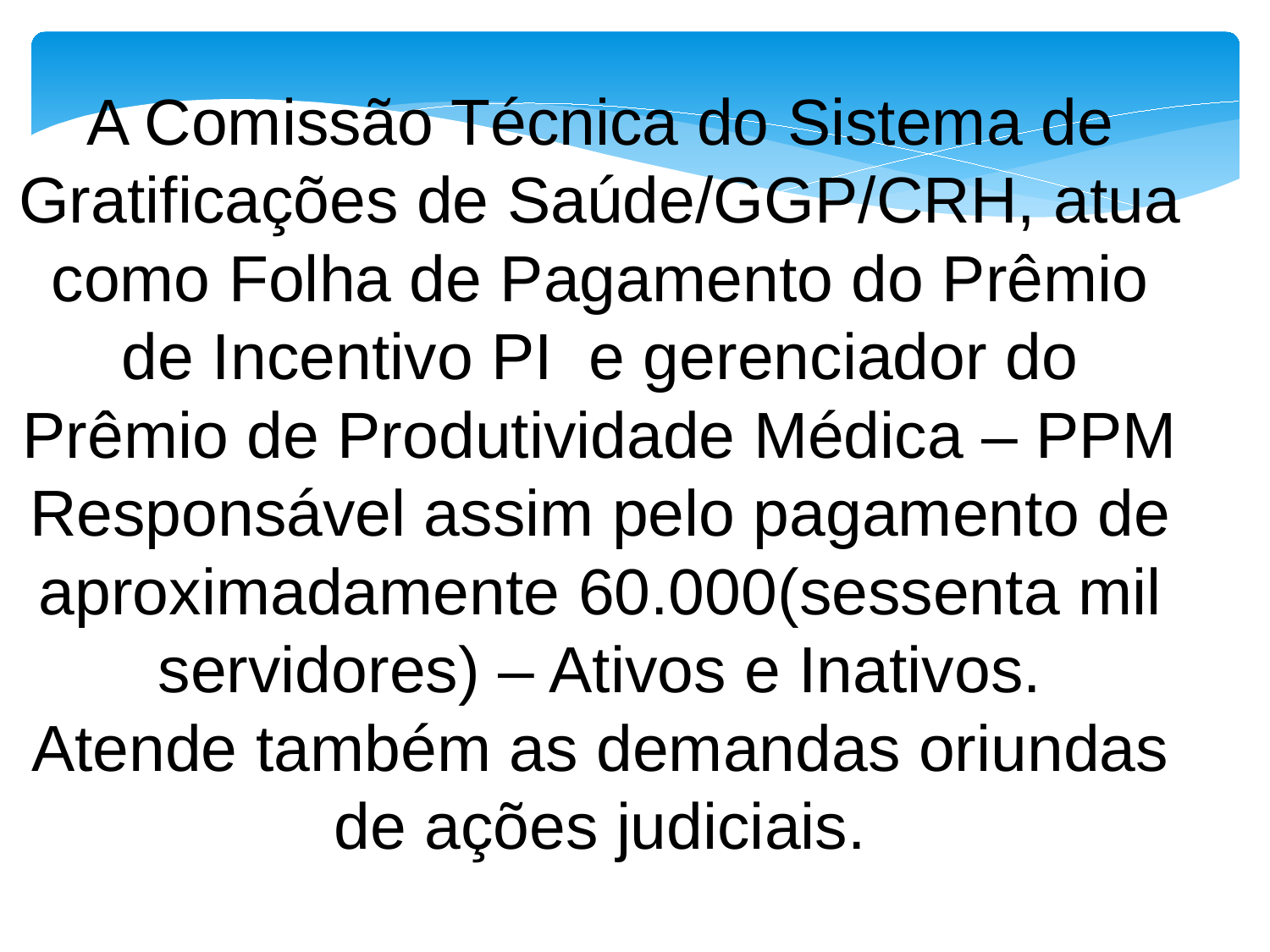

A Comissão Técnica do Sistema de Gratificações de Saúde/GGP/CRH, atua como Folha de Pagamento do Prêmio de Incentivo PI  e gerenciador do Prêmio de Produtividade Médica – PPM
Responsável assim pelo pagamento de aproximadamente 60.000(sessenta mil servidores) – Ativos e Inativos.
Atende também as demandas oriundas de ações judiciais.